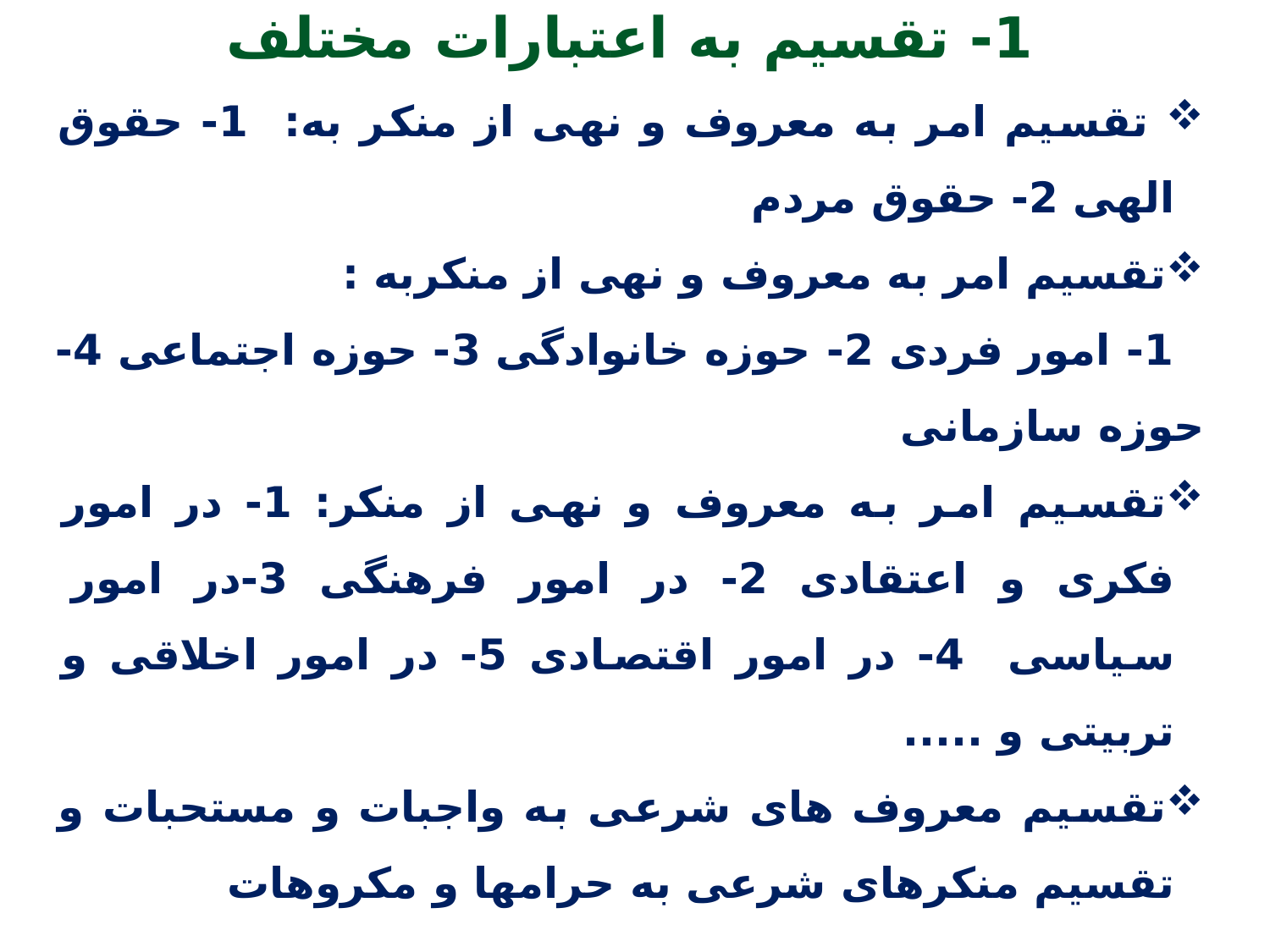

1- تقسیم به اعتبارات مختلف
 تقسیم امر به معروف و نهی از منکر به:  1- حقوق الهی 2- حقوق مردم
تقسیم امر به معروف و نهی از منکربه :
  1- امور فردی 2- حوزه خانوادگی 3- حوزه اجتماعی 4- حوزه سازمانی
تقسیم امر به معروف و نهی از منکر: 1- در امور فکری و اعتقادی 2- در امور فرهنگی 3-در امور سیاسی  4- در امور اقتصادی 5- در امور اخلاقی و تربیتی و .....
تقسیم معروف های شرعی به واجبات و مستحبات و تقسیم منکرهای شرعی به حرامها و مکروهات